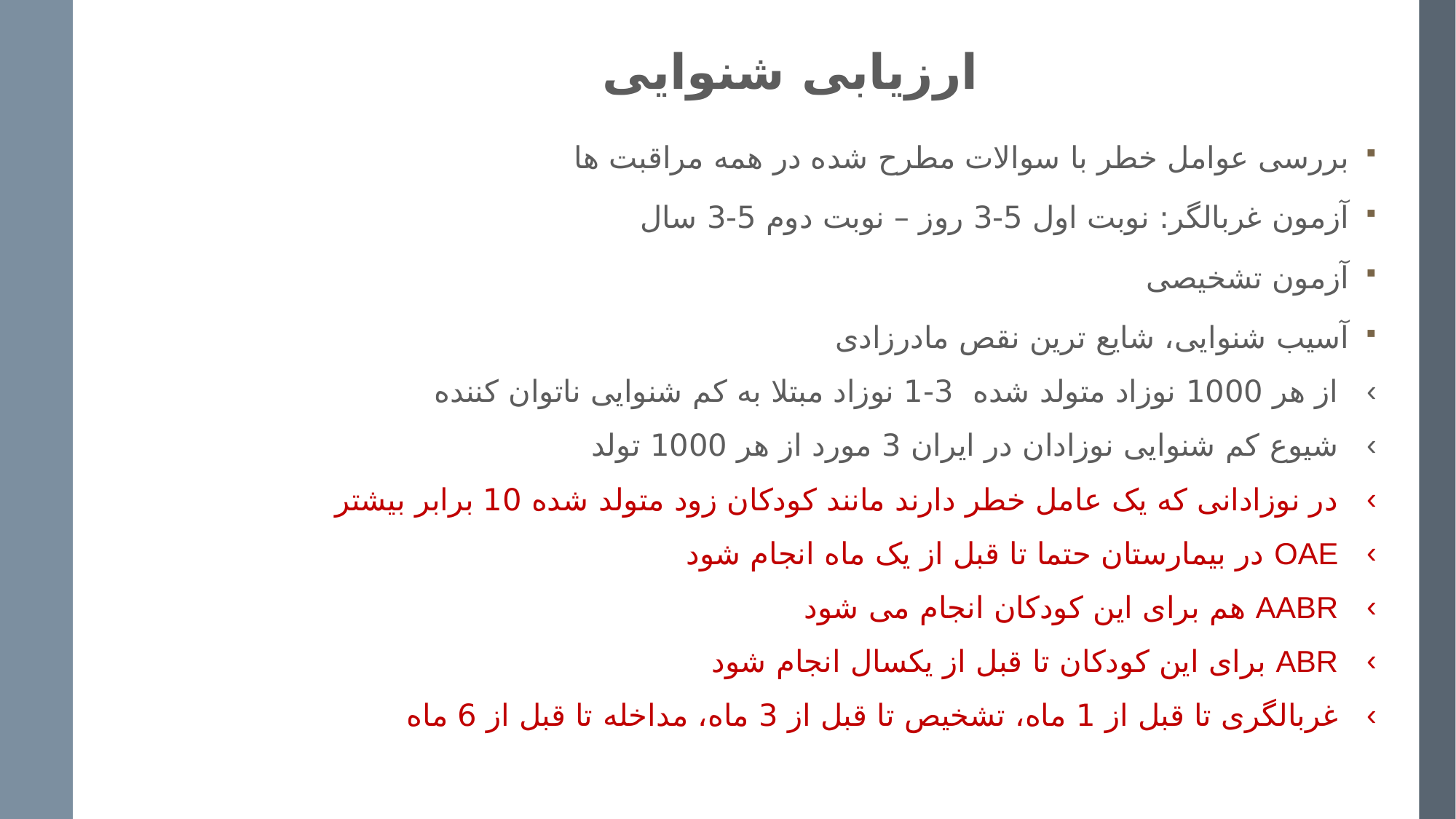

# ارزیابی شنوایی
بررسی عوامل خطر با سوالات مطرح شده در همه مراقبت ها
آزمون غربالگر: نوبت اول 5-3 روز – نوبت دوم 5-3 سال
آزمون تشخیصی
آسیب شنوایی، شایع ترین نقص مادرزادی
از هر 1000 نوزاد متولد شده  3-1 نوزاد مبتلا به کم شنوایی ناتوان کننده
شیوع کم شنوایی نوزادان در ایران 3 مورد از هر 1000 تولد
در نوزادانی که یک عامل خطر دارند مانند کودکان زود متولد شده 10 برابر بیشتر
OAE در بیمارستان حتما تا قبل از یک ماه انجام شود
AABR هم برای این کودکان انجام می شود
ABR برای این کودکان تا قبل از یکسال انجام شود
غربالگری تا قبل از 1 ماه، تشخیص تا قبل از 3 ماه، مداخله تا قبل از 6 ماه